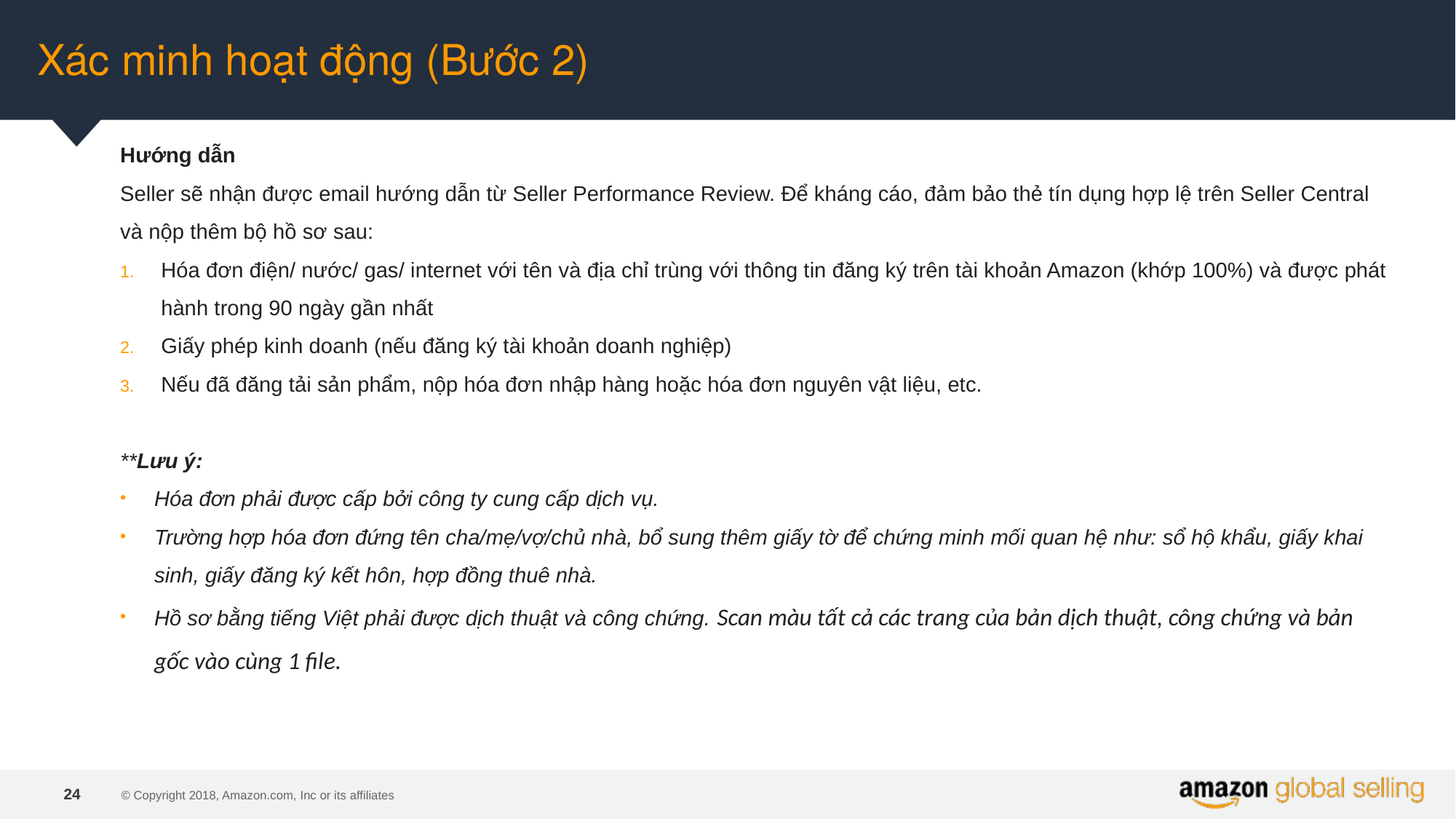

# Xác minh hoạt động (Bước 2)
Hướng dẫn
Seller sẽ nhận được email hướng dẫn từ Seller Performance Review. Để kháng cáo, đảm bảo thẻ tín dụng hợp lệ trên Seller Central và nộp thêm bộ hồ sơ sau:
Hóa đơn điện/ nước/ gas/ internet với tên và địa chỉ trùng với thông tin đăng ký trên tài khoản Amazon (khớp 100%) và được phát hành trong 90 ngày gần nhất
Giấy phép kinh doanh (nếu đăng ký tài khoản doanh nghiệp)
Nếu đã đăng tải sản phẩm, nộp hóa đơn nhập hàng hoặc hóa đơn nguyên vật liệu, etc.

**Lưu ý:
Hóa đơn phải được cấp bởi công ty cung cấp dịch vụ.
Trường hợp hóa đơn đứng tên cha/mẹ/vợ/chủ nhà, bổ sung thêm giấy tờ để chứng minh mối quan hệ như: sổ hộ khẩu, giấy khai sinh, giấy đăng ký kết hôn, hợp đồng thuê nhà.
Hồ sơ bằng tiếng Việt phải được dịch thuật và công chứng. Scan màu tất cả các trang của bản dịch thuật, công chứng và bản gốc vào cùng 1 file.

24